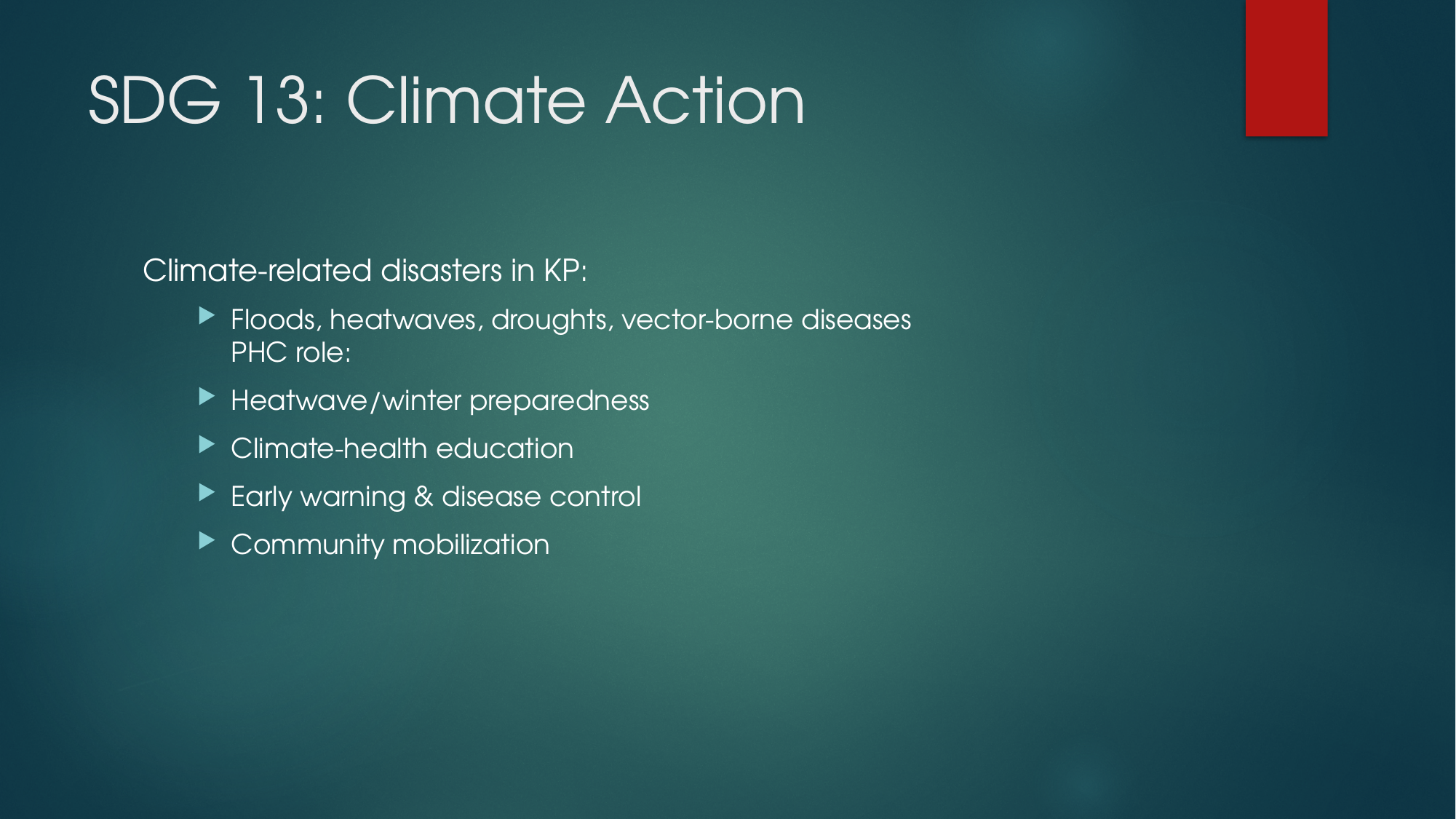

# SDG 13: Climate Action
Climate-related disasters in KP:
Floods, heatwaves, droughts, vector-borne diseases
PHC role:
Heatwave/winter preparedness
Climate-health education
Early warning & disease control
Community mobilization